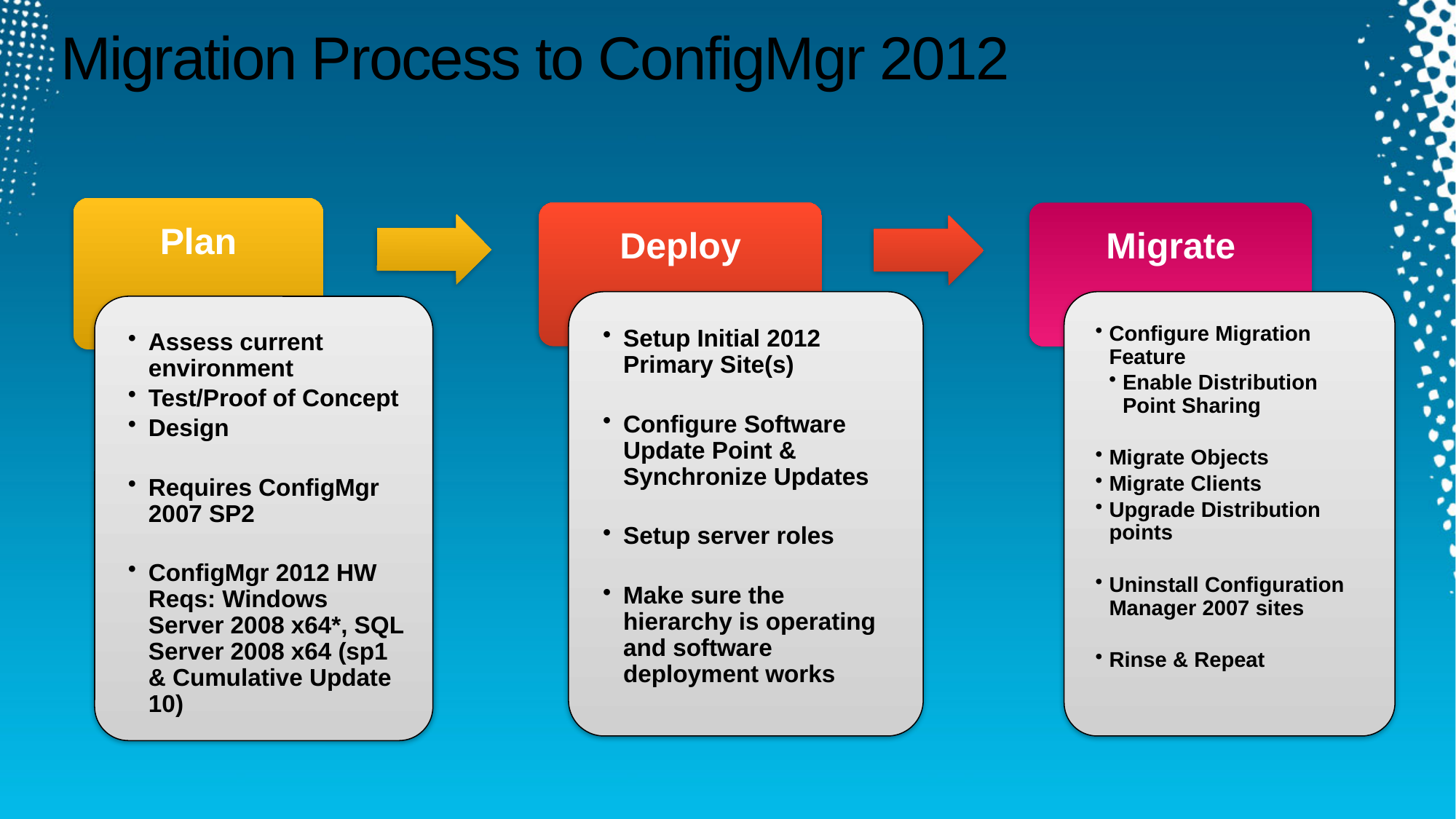

# Migration Process to ConfigMgr 2012
Plan
Assess current environment
Test/Proof of Concept
Design

Requires ConfigMgr 2007 SP2

ConfigMgr 2012 HW Reqs: Windows Server 2008 x64*, SQL Server 2008 x64 (sp1 & Cumulative Update  10)

Deploy
Setup Initial 2012 Primary Site(s)

Configure Software Update Point & Synchronize Updates

Setup server roles

Make sure the hierarchy is operating and software deployment works

Migrate
Configure Migration Feature
Enable Distribution Point Sharing

Migrate Objects
Migrate Clients
Upgrade Distribution points

Uninstall Configuration Manager 2007 sites

Rinse & Repeat